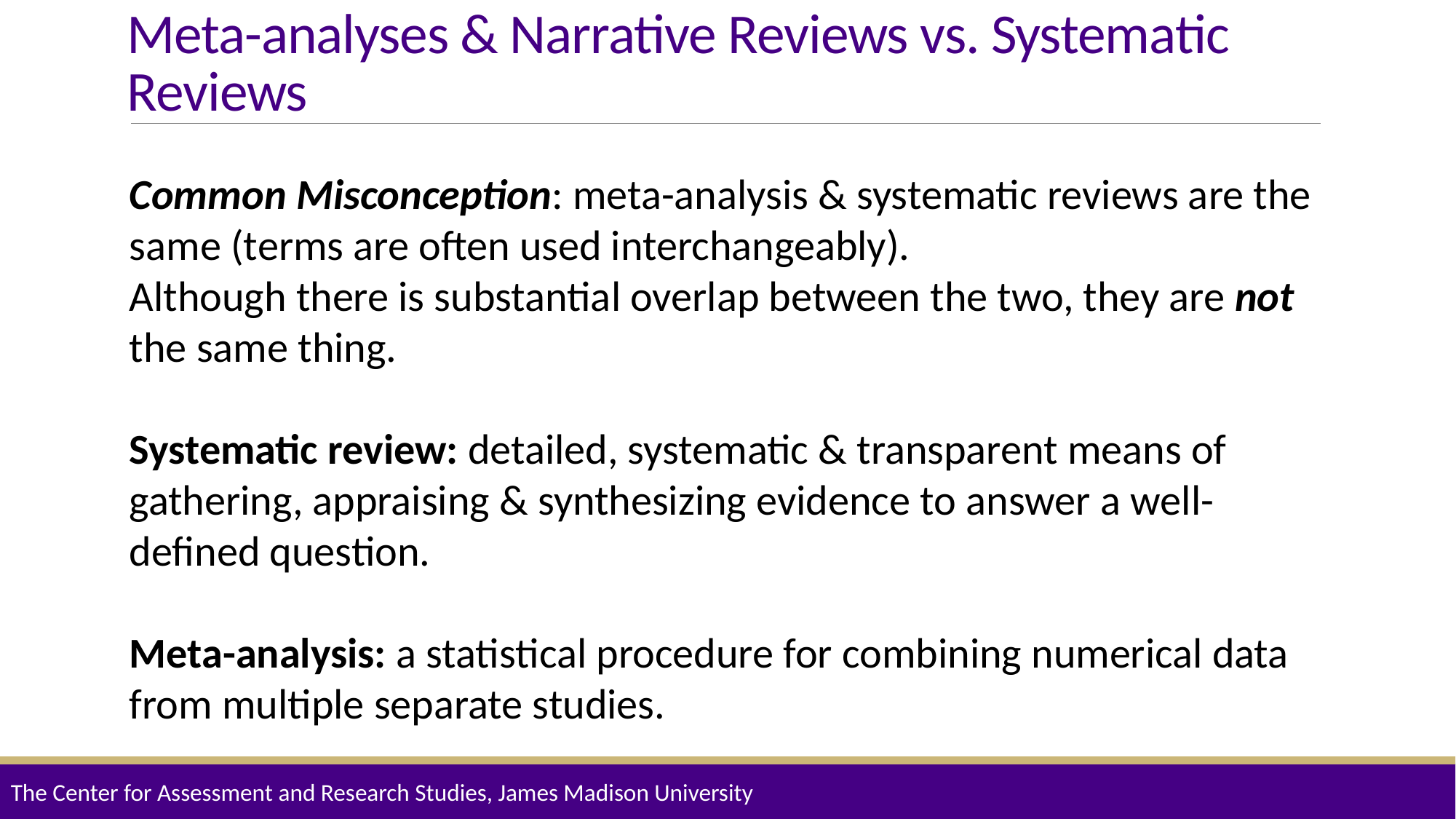

# Meta-analyses & Narrative Reviews vs. Systematic Reviews
Common Misconception: meta-analysis & systematic reviews are the same (terms are often used interchangeably).
Although there is substantial overlap between the two, they are not the same thing.

Systematic review: detailed, systematic & transparent means of gathering, appraising & synthesizing evidence to answer a well-defined question.

Meta-analysis: a statistical procedure for combining numerical data from multiple separate studies.

The Center for Assessment and Research Studies, James Madison University